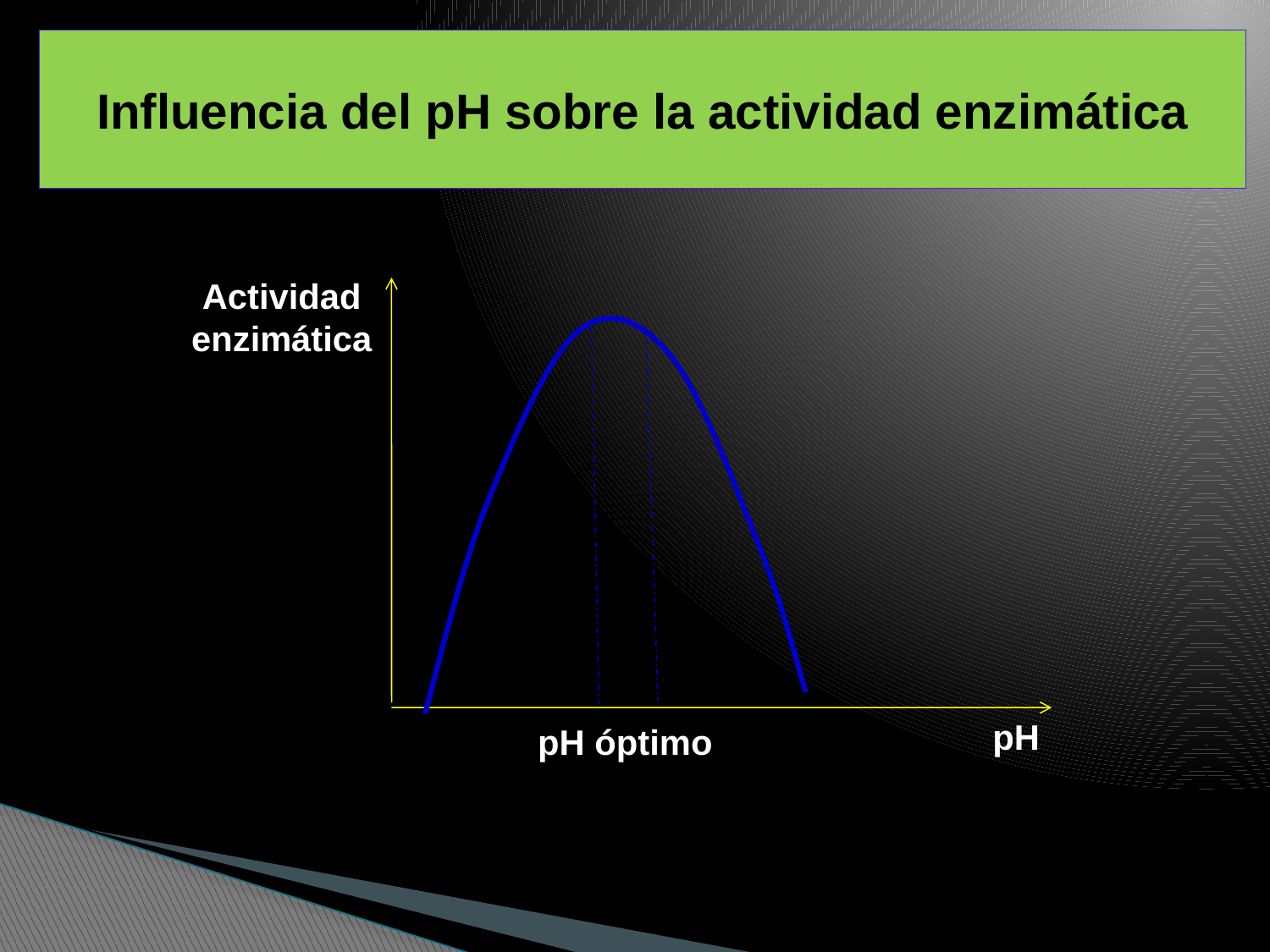

# Influencia del pH sobre la actividad enzimática
Actividad enzimática

pH óptimo

pH